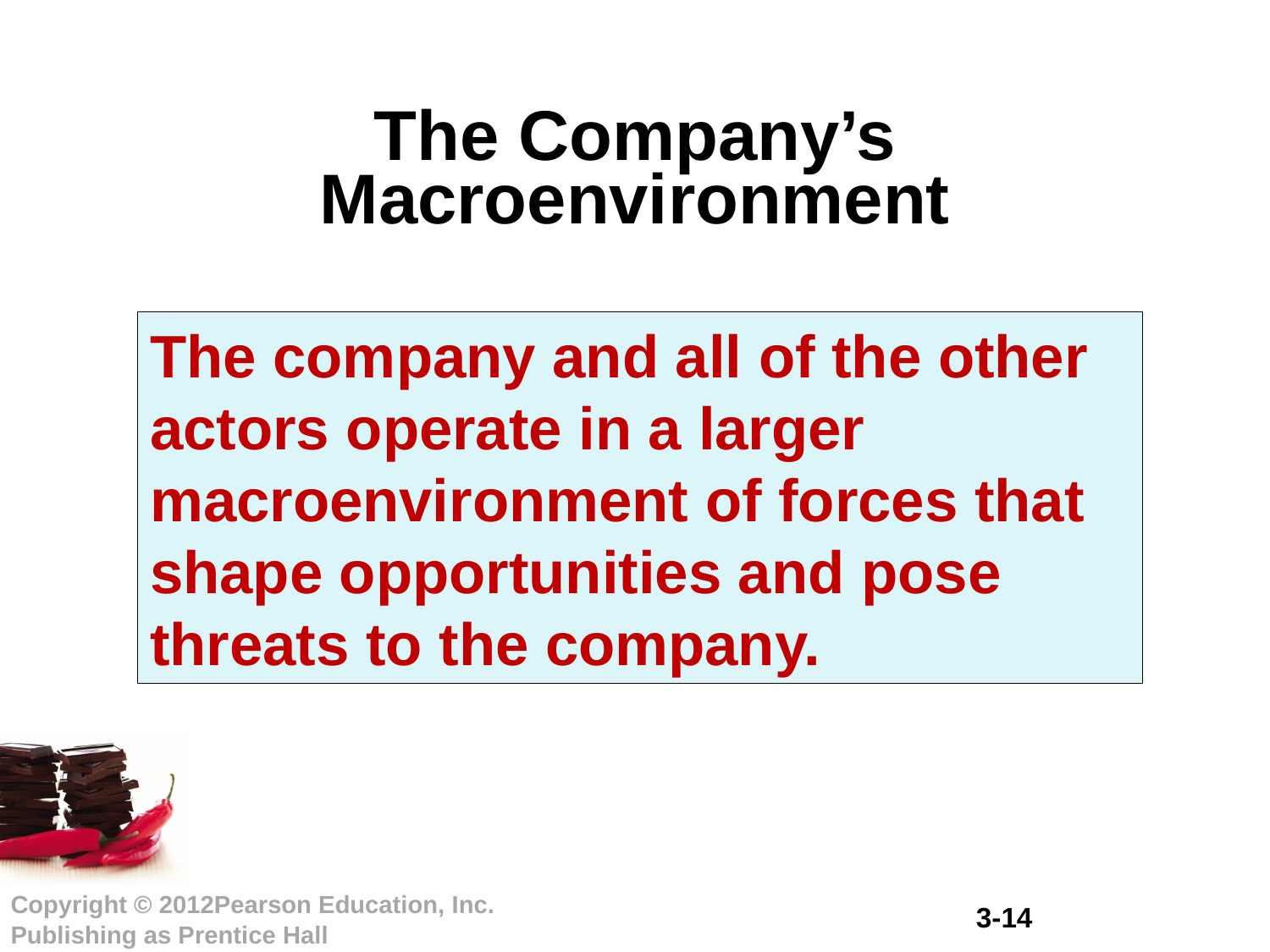

# The Company’s Macroenvironment
The company and all of the other actors operate in a larger macroenvironment of forces that
shape opportunities and pose threats to the company.